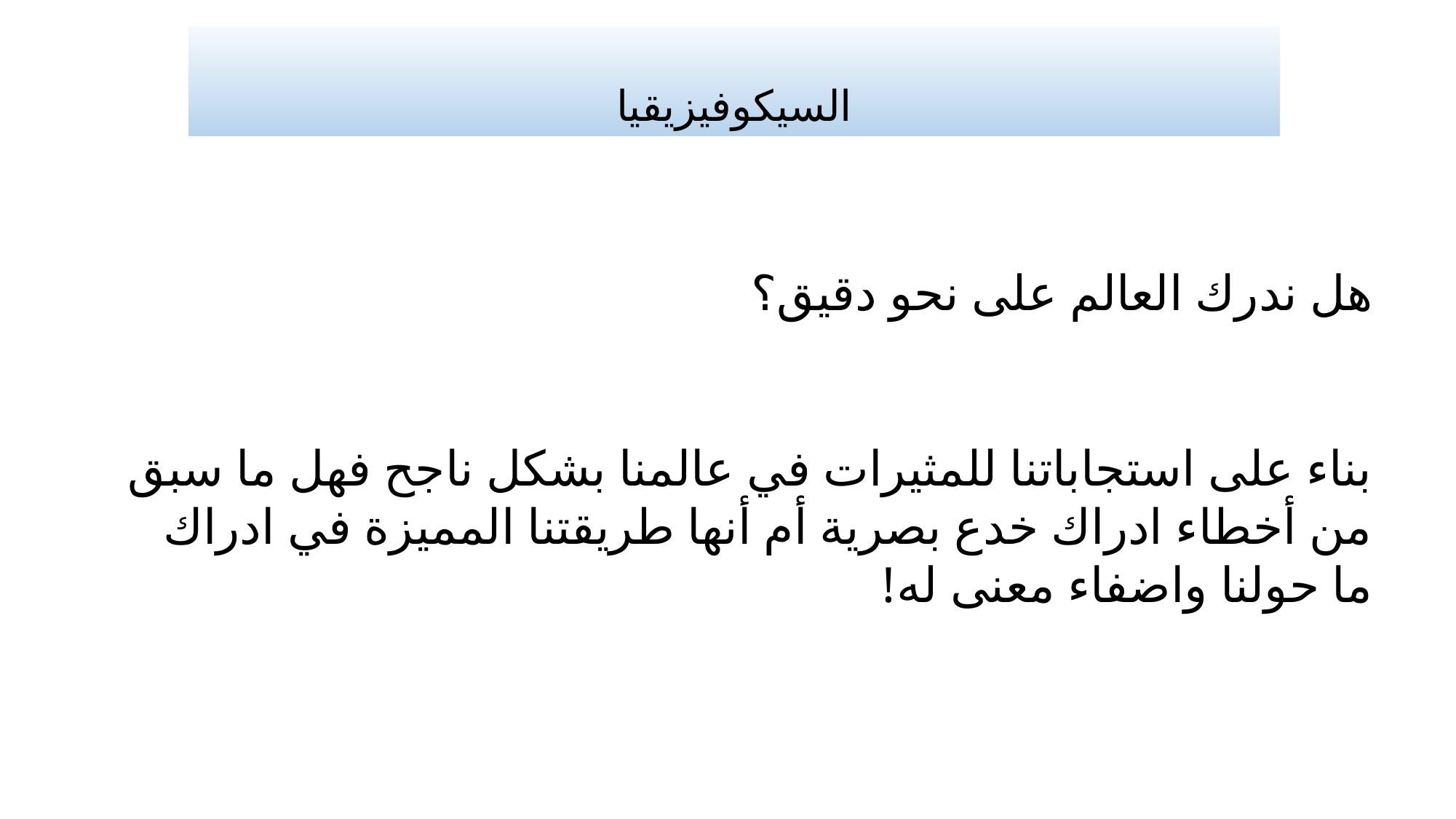

# السيكوفيزيقيا

هل ندرك العالم على نحو دقيق؟

بناء على استجاباتنا للمثيرات في عالمنا بشكل ناجح فهل ما سبق من أخطاء ادراك خدع بصرية أم أنها طريقتنا المميزة في ادراك ما حولنا واضفاء معنى له!